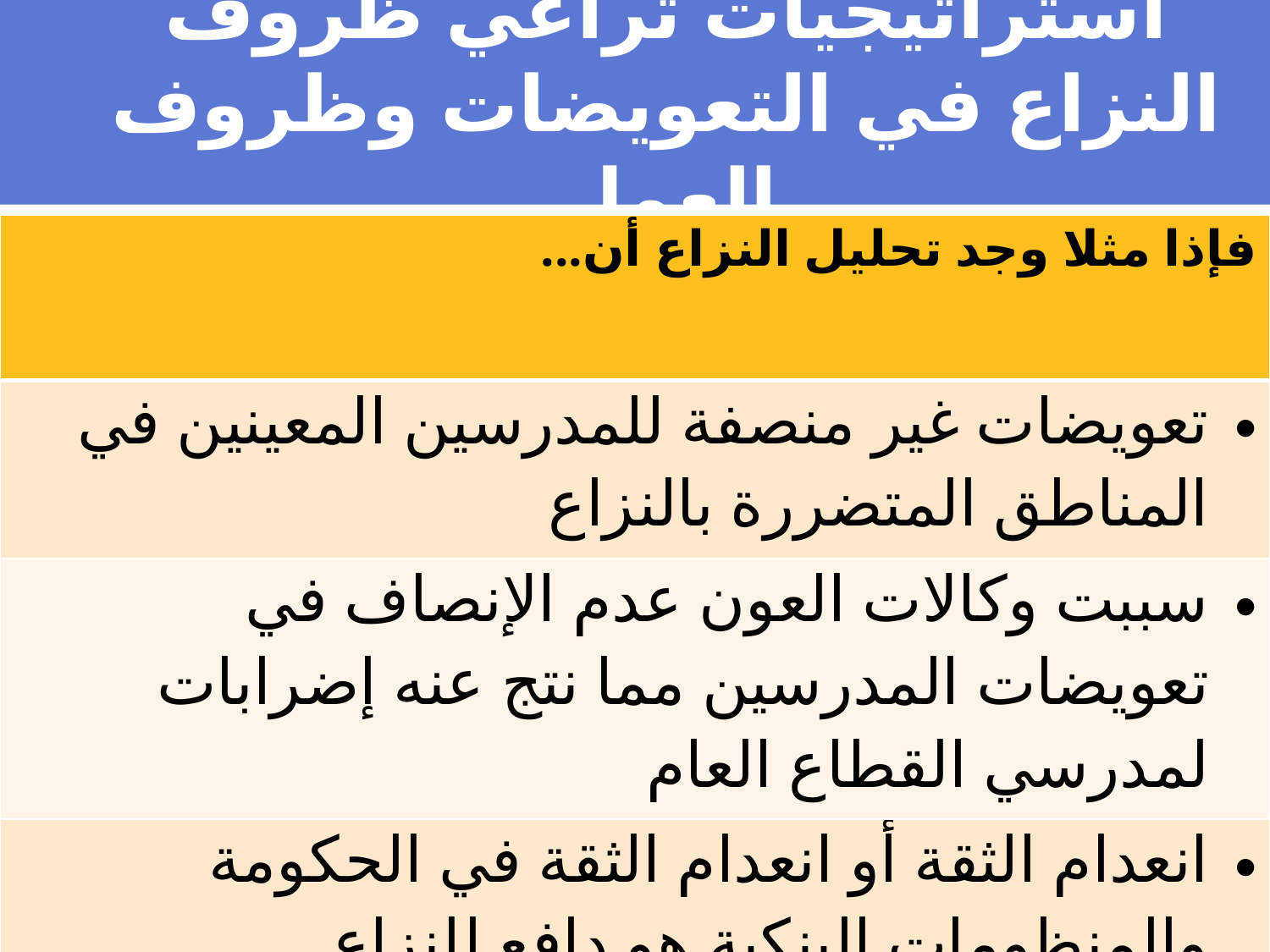

# استراتيجيات تراعي ظروف النزاع في التعويضات وظروف العمل
| فإذا مثلا وجد تحليل النزاع أن... |
| --- |
| تعويضات غير منصفة للمدرسين المعينين في المناطق المتضررة بالنزاع |
| سببت وكالات العون عدم الإنصاف في تعويضات المدرسين مما نتج عنه إضرابات لمدرسي القطاع العام |
| انعدام الثقة أو انعدام الثقة في الحكومة والمنظومات البنكية هو دافع للنزاع. |